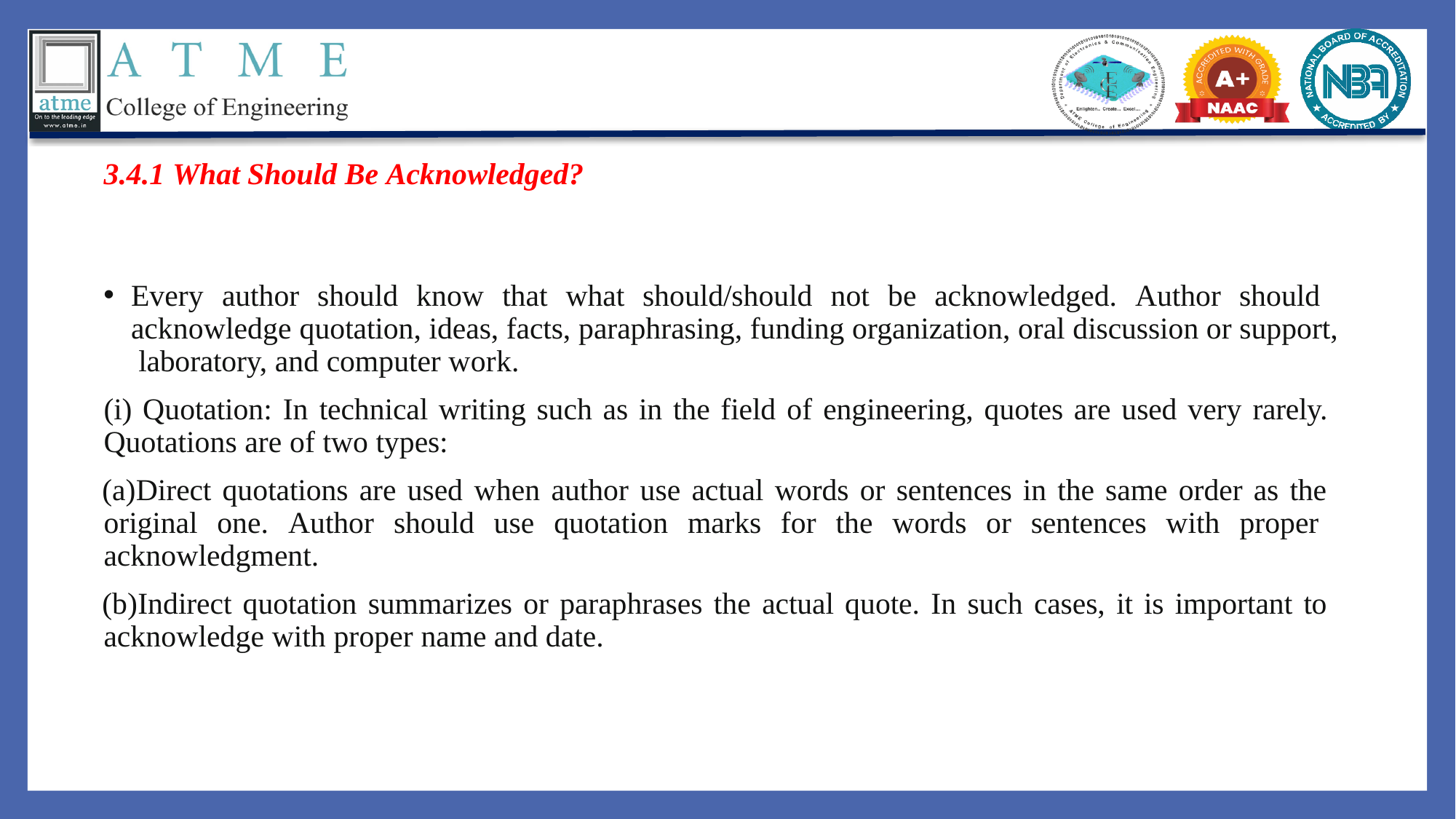

3.4.1 What Should Be Acknowledged?

Every author should know that what should/should not be acknowledged. Author should  acknowledge quotation, ideas, facts, paraphrasing, funding organization, oral discussion or support,  laboratory, and computer work.
(i) Quotation: In technical writing such as in the field of engineering, quotes are used very rarely.  Quotations are of two types:
Direct quotations are used when author use actual words or sentences in the same order as the  original one. Author should use quotation marks for the words or sentences with proper  acknowledgment.
Indirect quotation summarizes or paraphrases the actual quote. In such cases, it is important to  acknowledge with proper name and date.